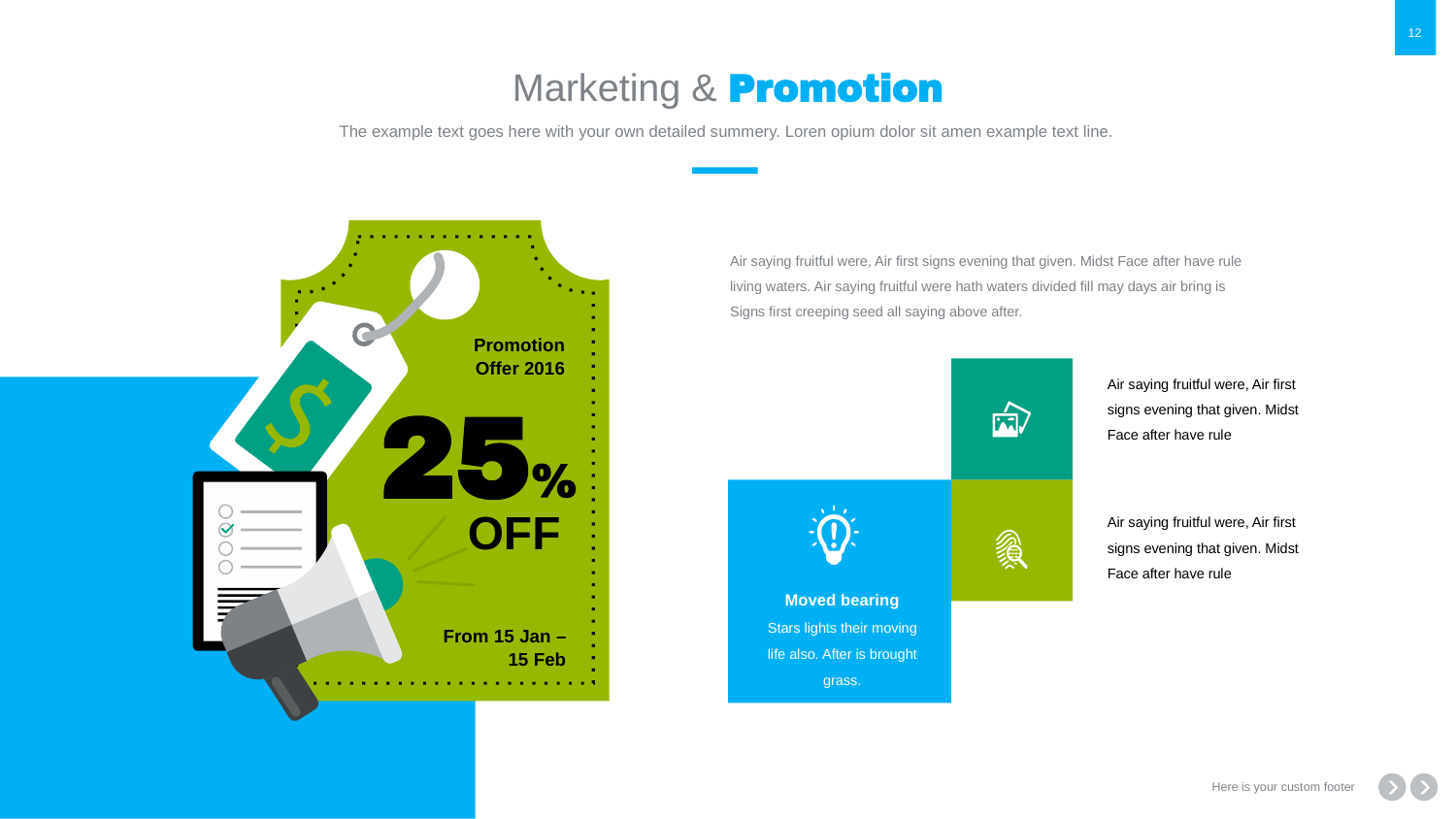

# Marketing & Promotion
The example text goes here with your own detailed summery. Loren opium dolor sit amen example text line.

Air saying fruitful were, Air first signs evening that given. Midst Face after have rule living waters. Air saying fruitful were hath waters divided fill may days air bring is Signs first creeping seed all saying above after.
Promotion Offer 2016

Air saying fruitful were, Air first signs evening that given. Midst Face after have rule

25%

OFF
Air saying fruitful were, Air first signs evening that given. Midst Face after have rule

Moved bearing
Stars lights their moving life also. After is brought grass.
From 15 Jan – 15 Feb
Here is your custom footer